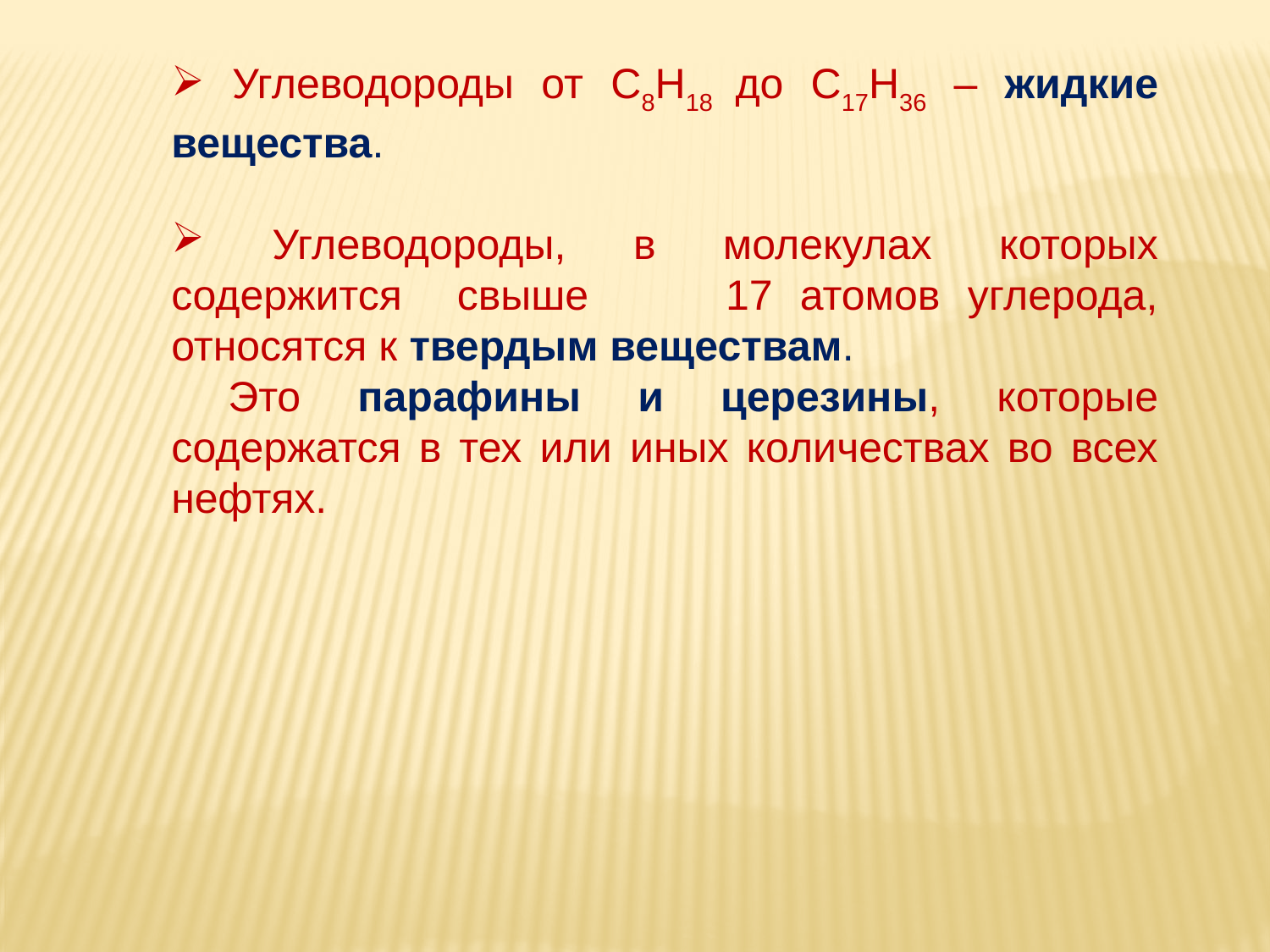

Углеводороды от С8Н18 до С17Н36 – жидкие вещества.

 Углеводороды, в молекулах которых содержится  свыше     17 атомов углерода, относятся к твердым веществам.
 Это парафины и церезины, которые содержатся в тех или иных количествах во всех нефтях.